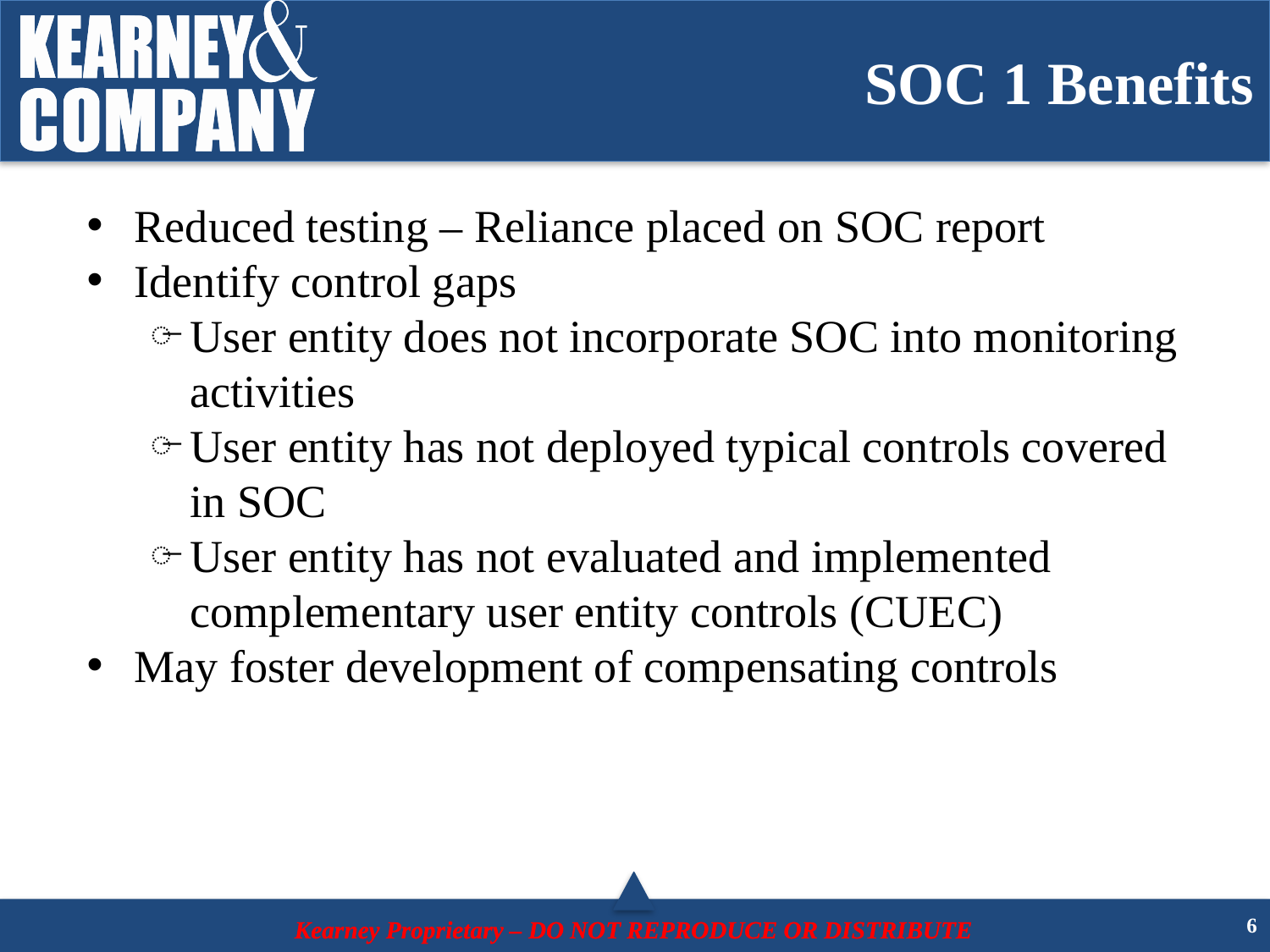

# SOC 1 Benefits
Reduced testing – Reliance placed on SOC report
Identify control gaps
User entity does not incorporate SOC into monitoring activities
User entity has not deployed typical controls covered in SOC
User entity has not evaluated and implemented complementary user entity controls (CUEC)
May foster development of compensating controls
6